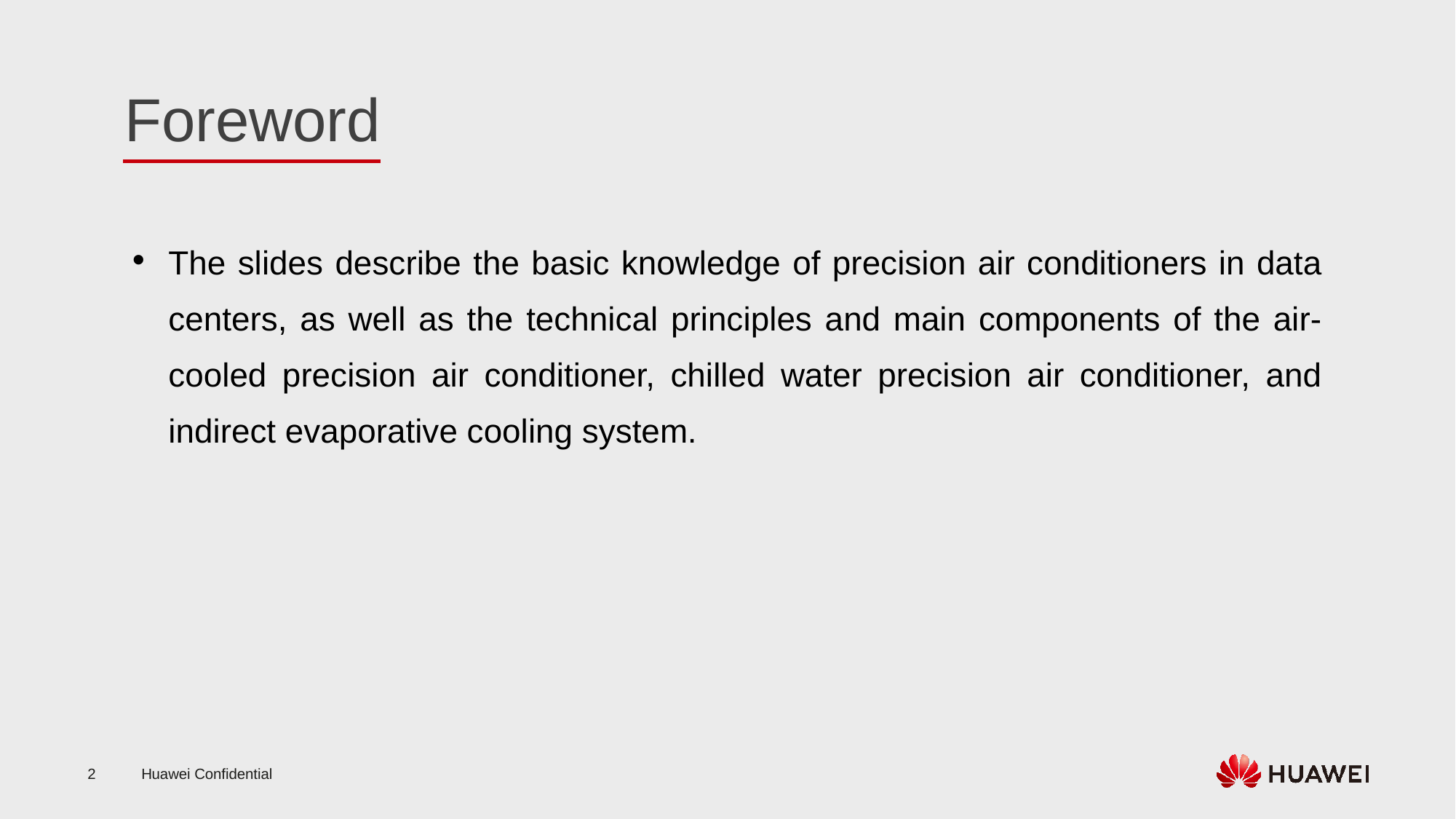

The slides describe the basic knowledge of precision air conditioners in data centers, as well as the technical principles and main components of the air-cooled precision air conditioner, chilled water precision air conditioner, and indirect evaporative cooling system.